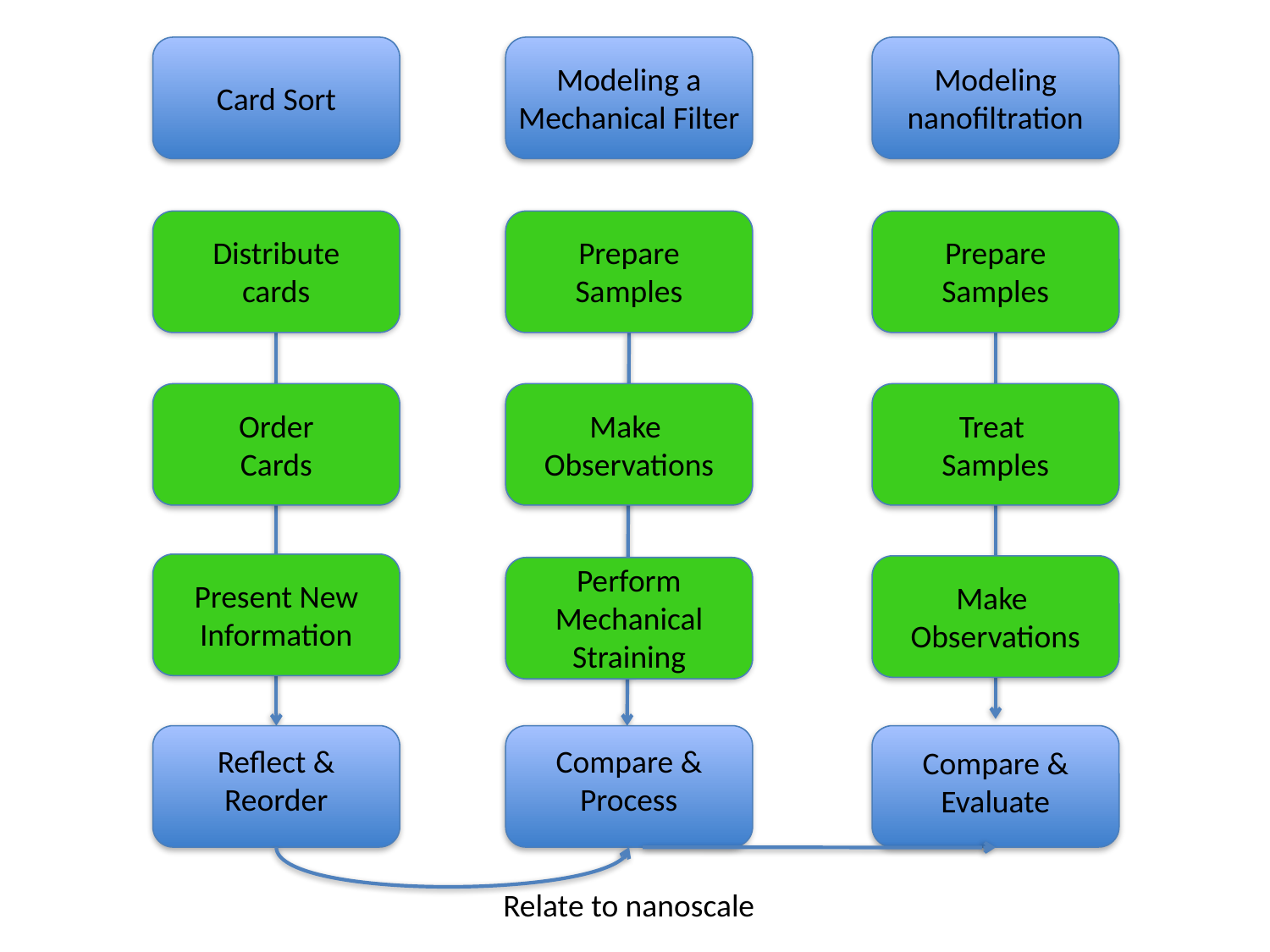

Modeling a Mechanical Filter
Modeling nanofiltration
Card Sort

Distribute cards
Prepare
Samples
Prepare
Samples

Order
Cards
Make
Observations
Treat
Samples

Perform
Mechanical Straining

Present New
Information
Make
Observations

Reflect &
Reorder
Compare &
Process
Compare &
Evaluate
Relate to nanoscale